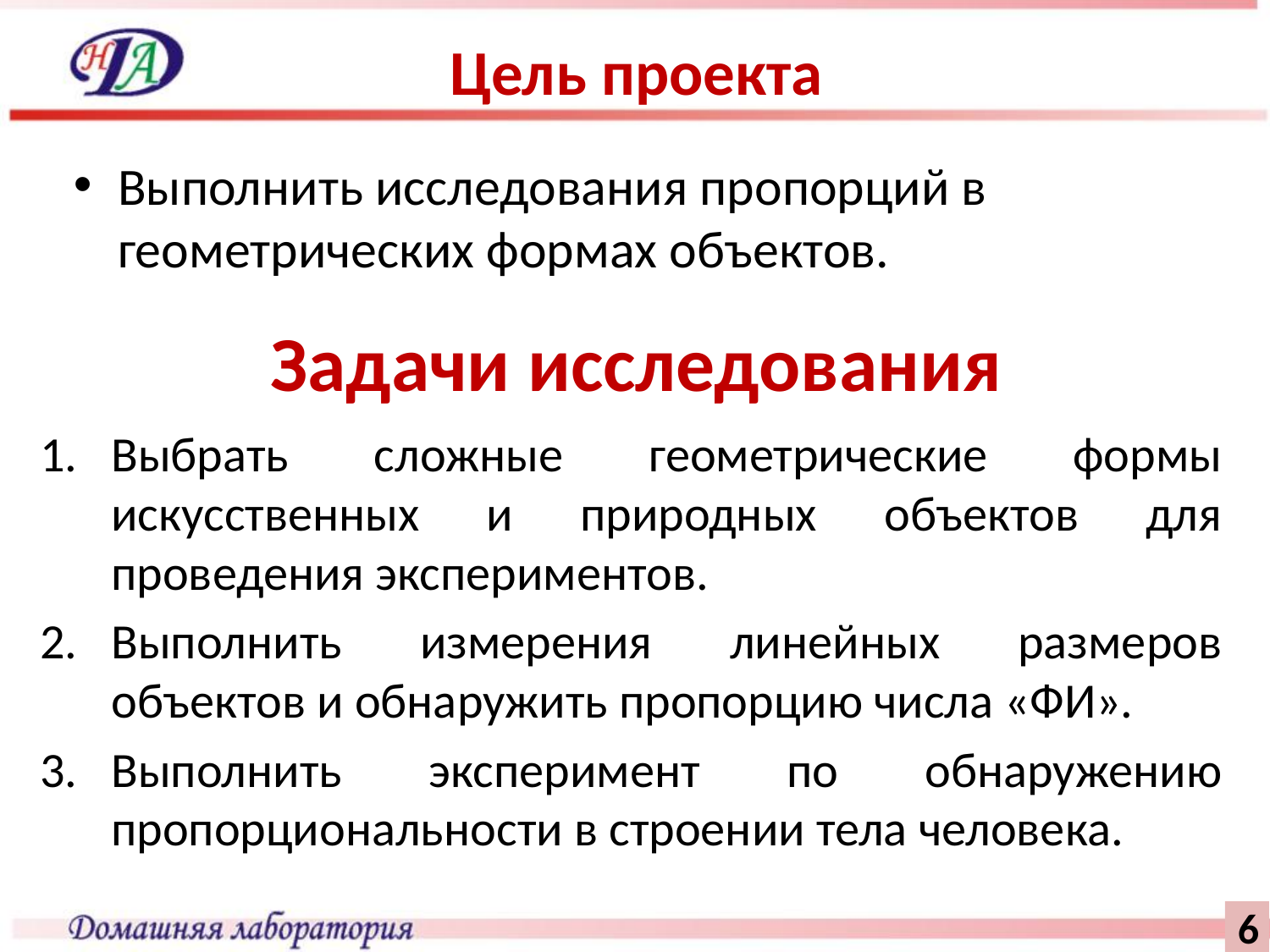

Цель проекта
Выполнить исследования пропорций в геометрических формах объектов.
# Задачи исследования
Выбрать сложные геометрические формы искусственных и природных объектов для проведения экспериментов.
Выполнить измерения линейных размеров объектов и обнаружить пропорцию числа «ФИ».
Выполнить эксперимент по обнаружению пропорциональности в строении тела человека.
6